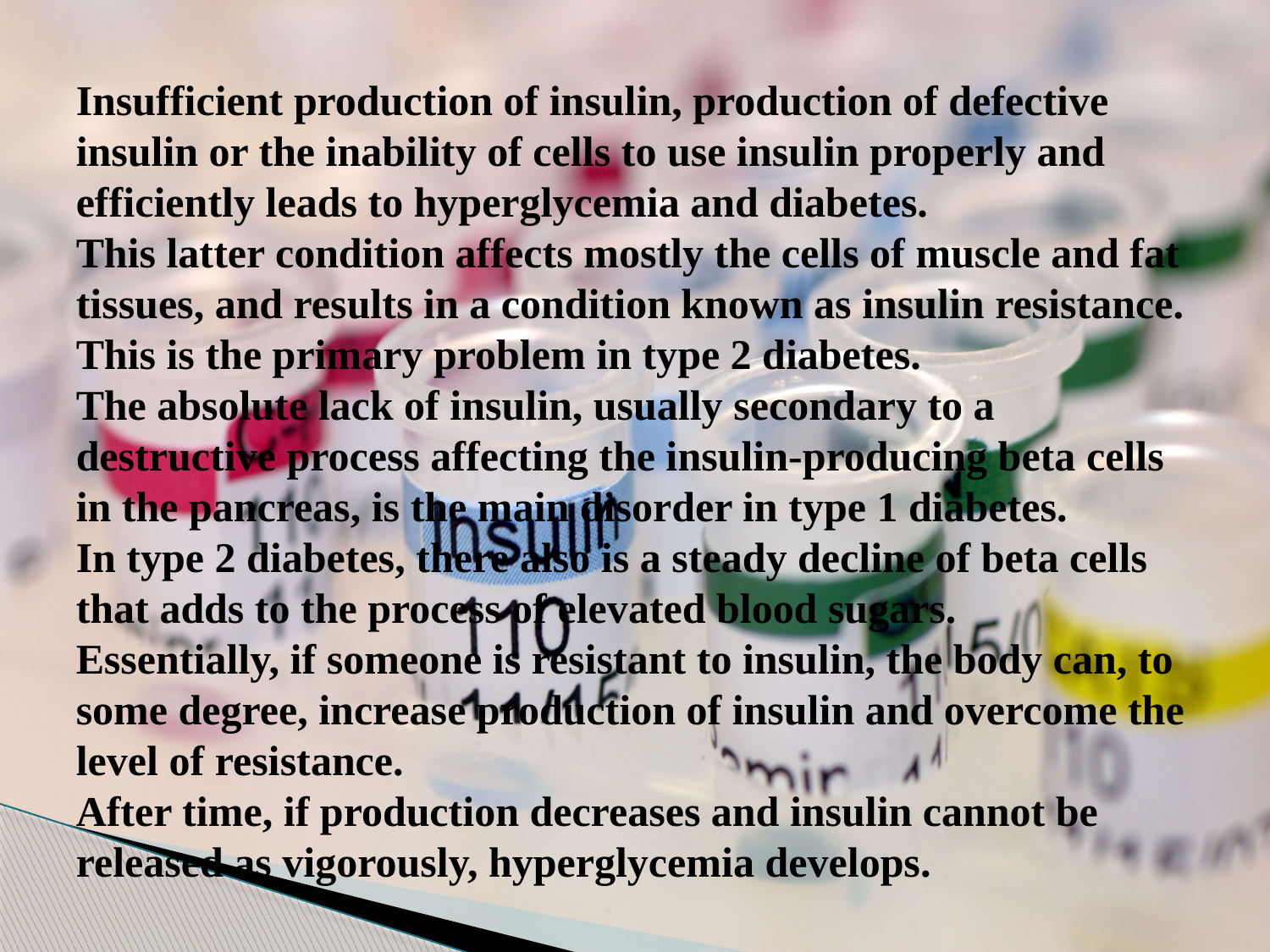

# Insufficient production of insulin, production of defective insulin or the inability of cells to use insulin properly and efficiently leads to hyperglycemia and diabetes. This latter condition affects mostly the cells of muscle and fat tissues, and results in a condition known as insulin resistance. This is the primary problem in type 2 diabetes. The absolute lack of insulin, usually secondary to a destructive process affecting the insulin-producing beta cells in the pancreas, is the main disorder in type 1 diabetes. In type 2 diabetes, there also is a steady decline of beta cells that adds to the process of elevated blood sugars. Essentially, if someone is resistant to insulin, the body can, to some degree, increase production of insulin and overcome the level of resistance. After time, if production decreases and insulin cannot be released as vigorously, hyperglycemia develops.